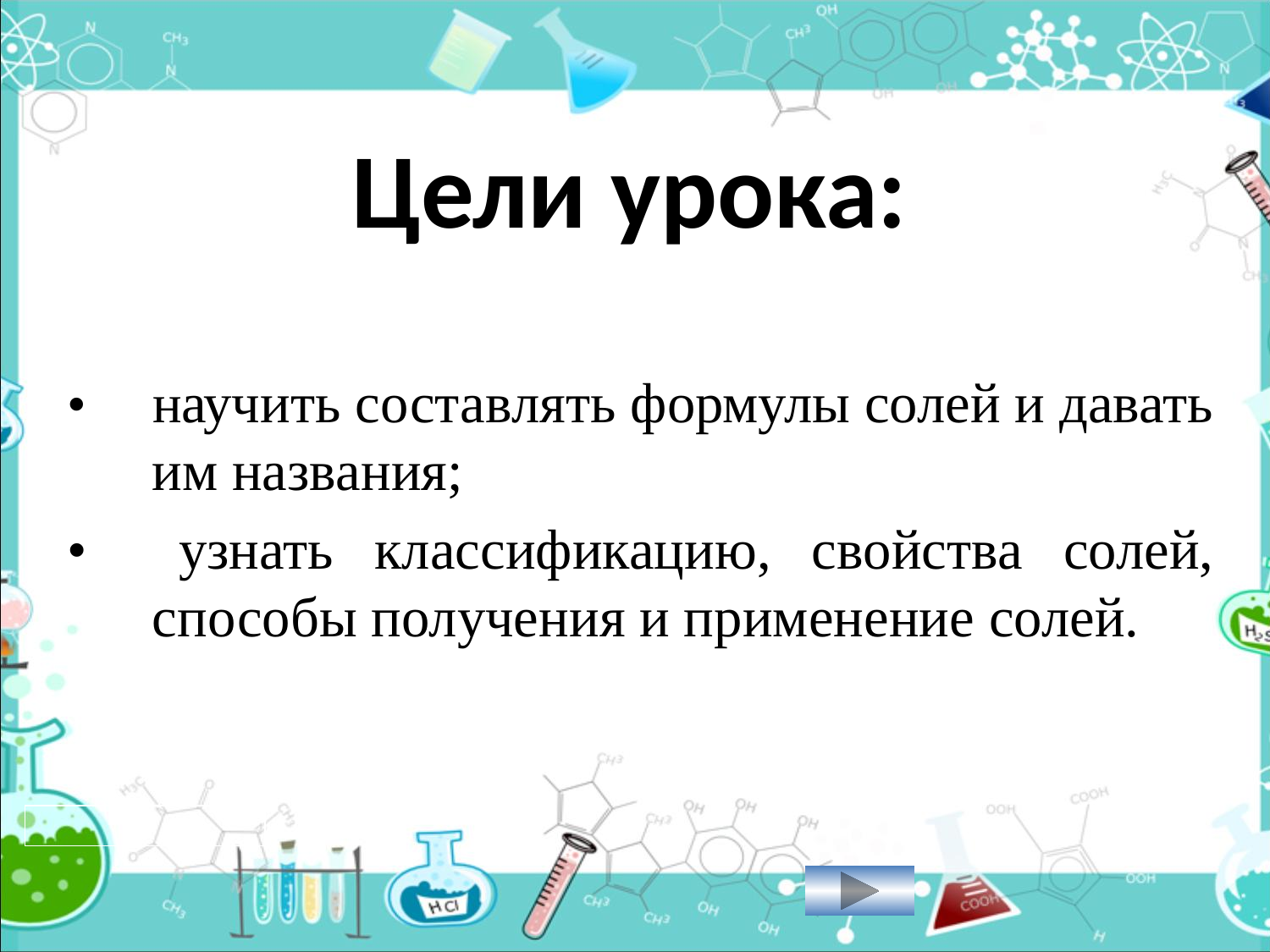

Цели урока:
• 	научить составлять формулы солей и давать им названия;
• 	узнать классификацию, свойства солей, способы получения и применение солей.